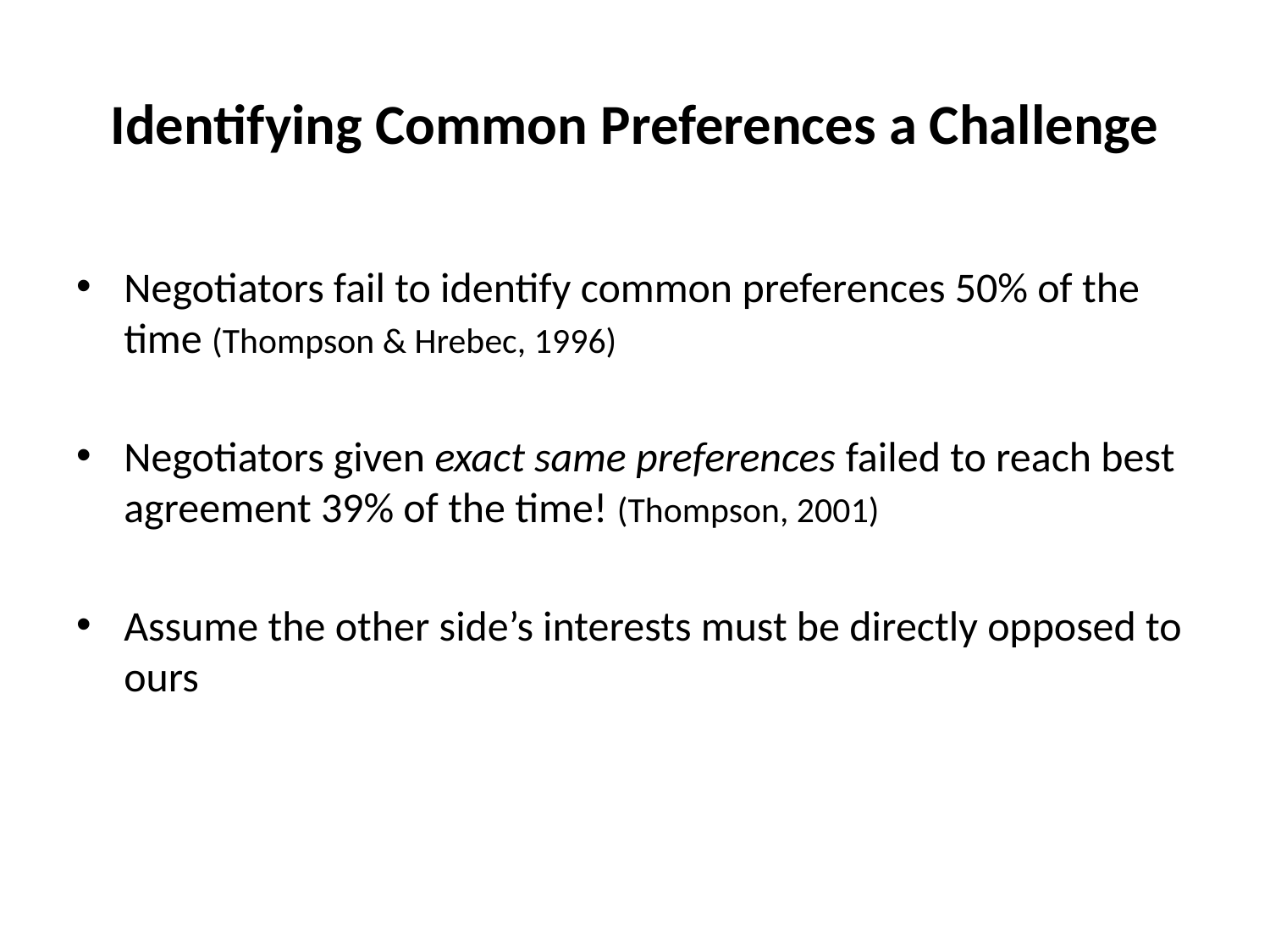

# Identifying Common Preferences a Challenge
Negotiators fail to identify common preferences 50% of the time (Thompson & Hrebec, 1996)

Negotiators given exact same preferences failed to reach best agreement 39% of the time! (Thompson, 2001)

Assume the other side’s interests must be directly opposed to ours